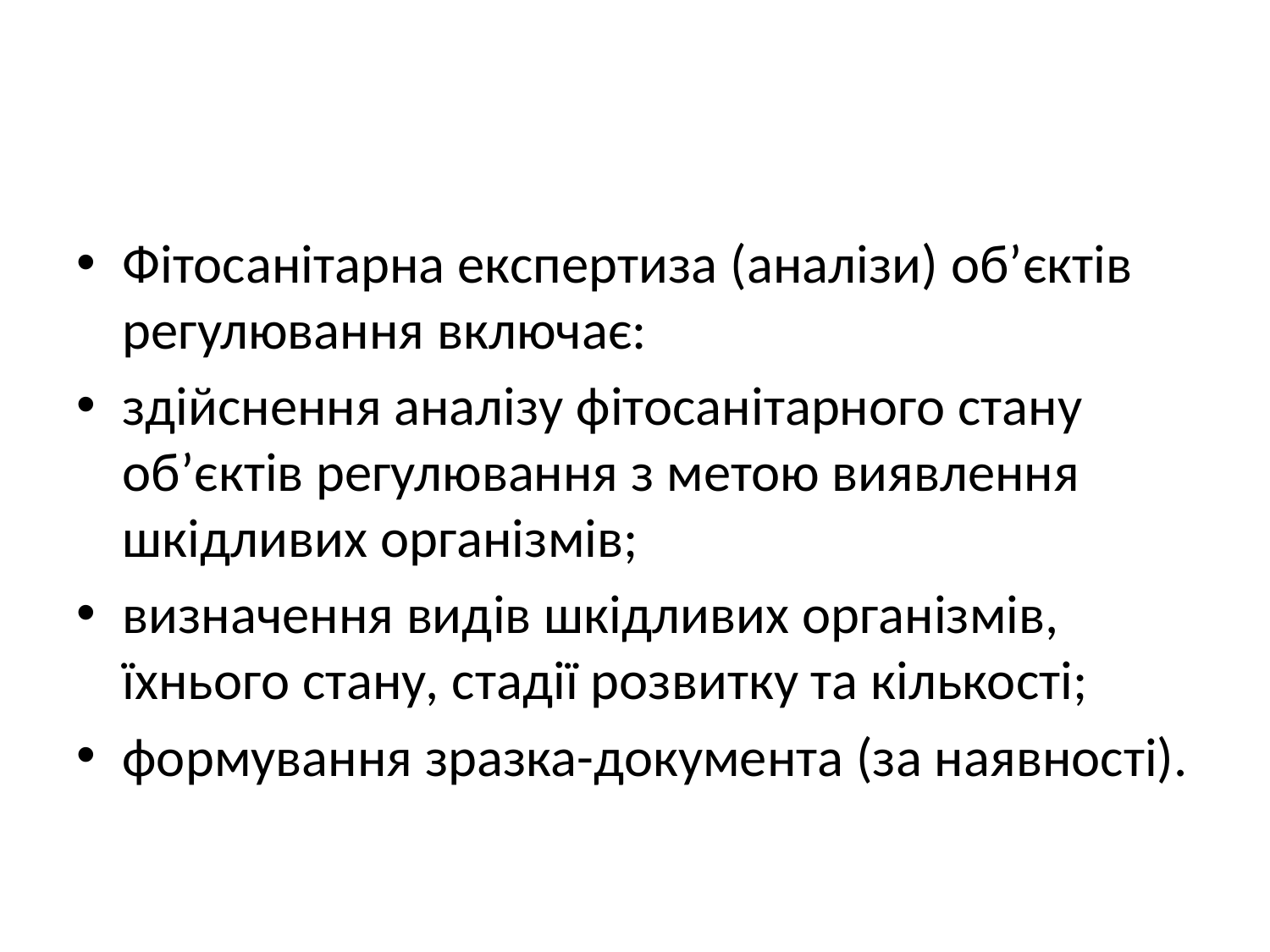

#
Фітосанітарна експертиза (аналізи) об’єктів регулювання включає:
здійснення аналізу фітосанітарного стану об’єктів регулювання з метою виявлення шкідливих організмів;
визначення видів шкідливих організмів, їхнього стану, стадії розвитку та кількості;
формування зразка-документа (за наявності).